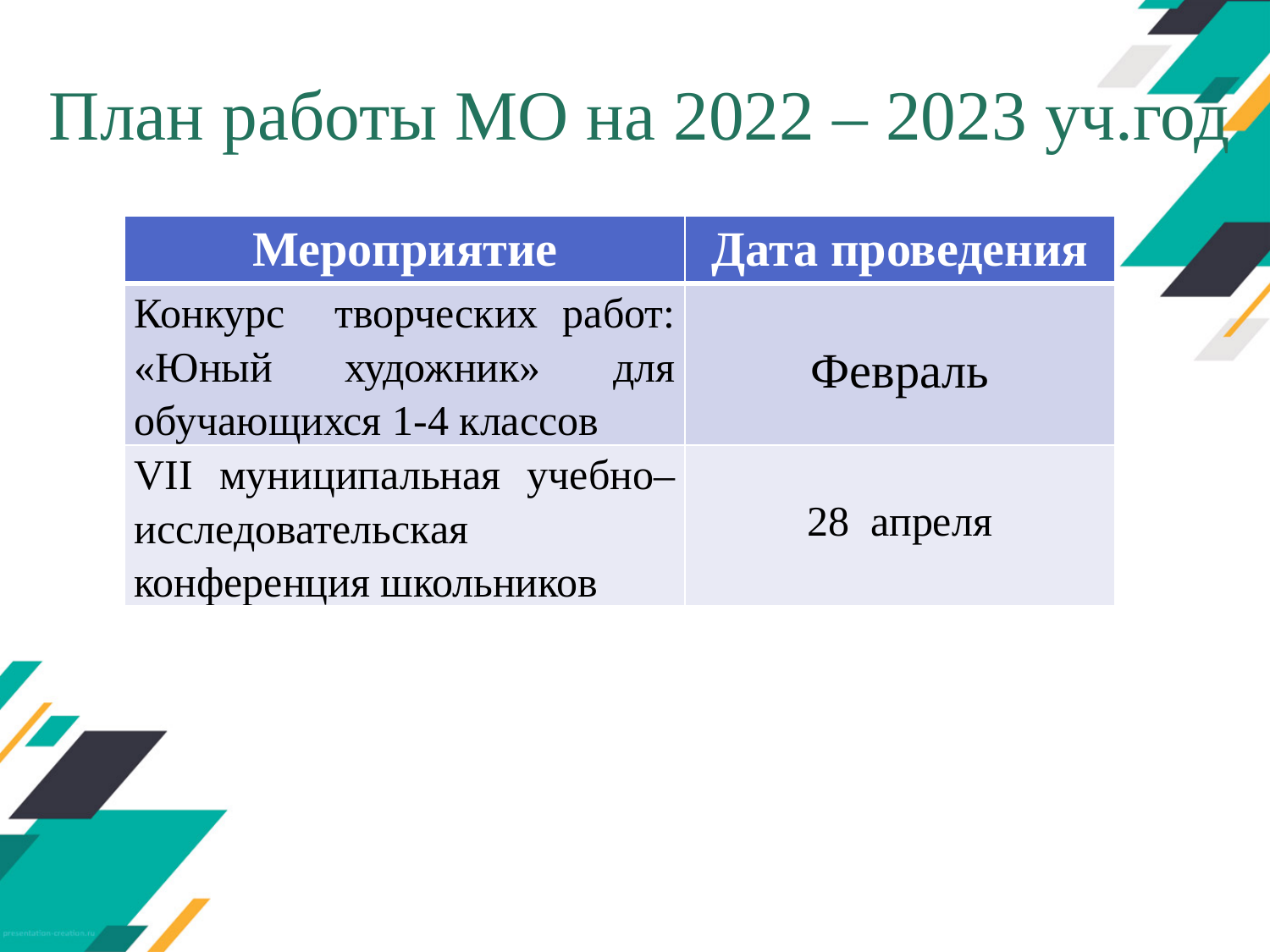

# План работы МО на 2022 – 2023 уч.год
| Мероприятие | Дата проведения |
| --- | --- |
| Конкурс творческих работ: «Юный художник» для обучающихся 1-4 классов | Февраль |
| VII муниципальная учебно–исследовательская конференция школьников | 28 апреля |